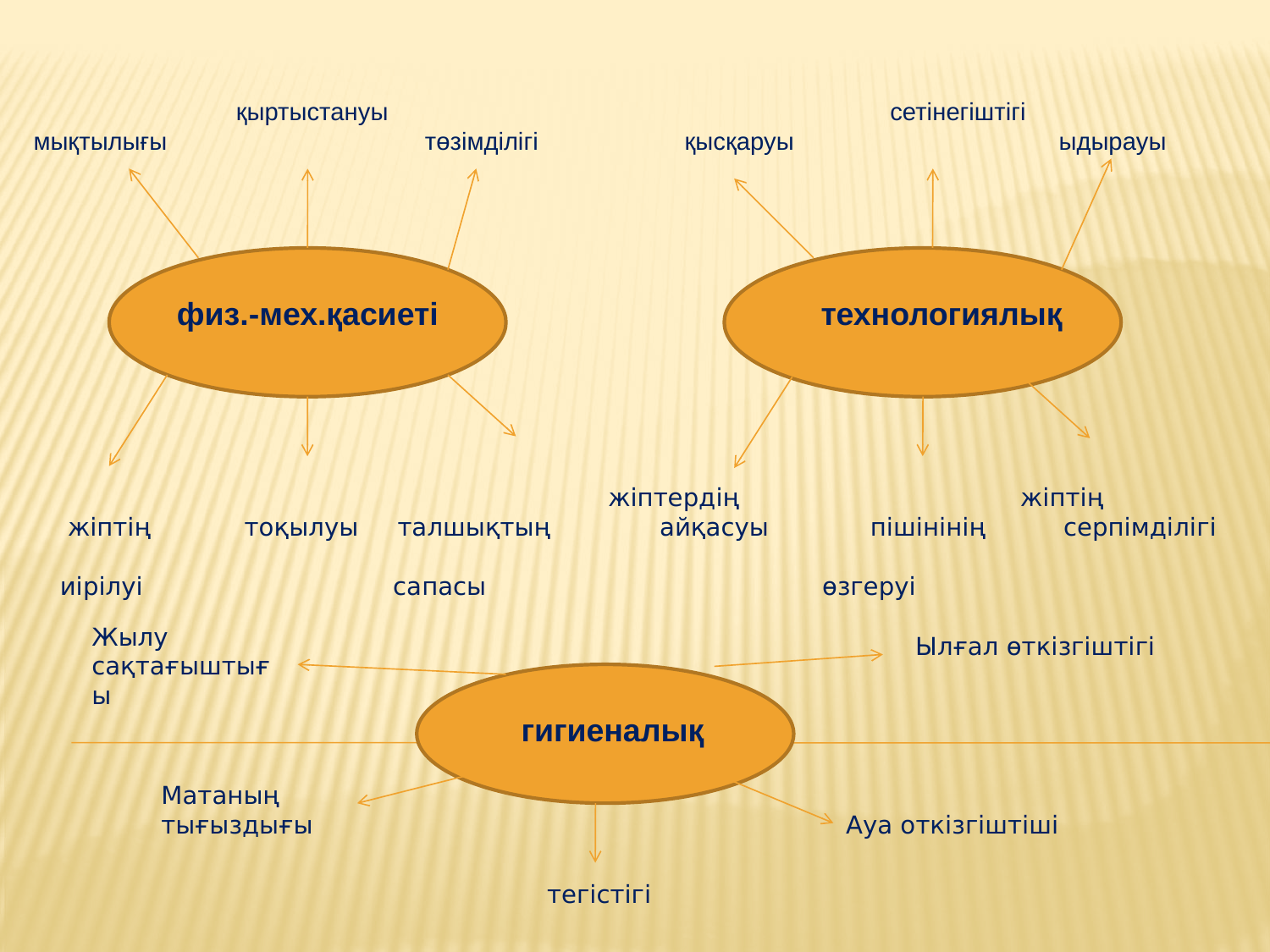

қыртыстануы                                                                        сетінегіштігі
   мықтылығы                                     төзімділігі                     қысқаруы                                      ыдырауы

    физ.-мех.қасиеті
     технологиялық
                                                                       жіптердің                                    жіптің
  жіптің            тоқылуы     талшықтың              айқасуы             пішінінің          серпімділігі
 иірілуі                                сапасы                                           өзгеруі
Жылу сақтағыштығы
Ылғал өткізгіштігі

       гигиеналық
Матаның тығыздығы
Ауа откізгіштіші
          тегістігі